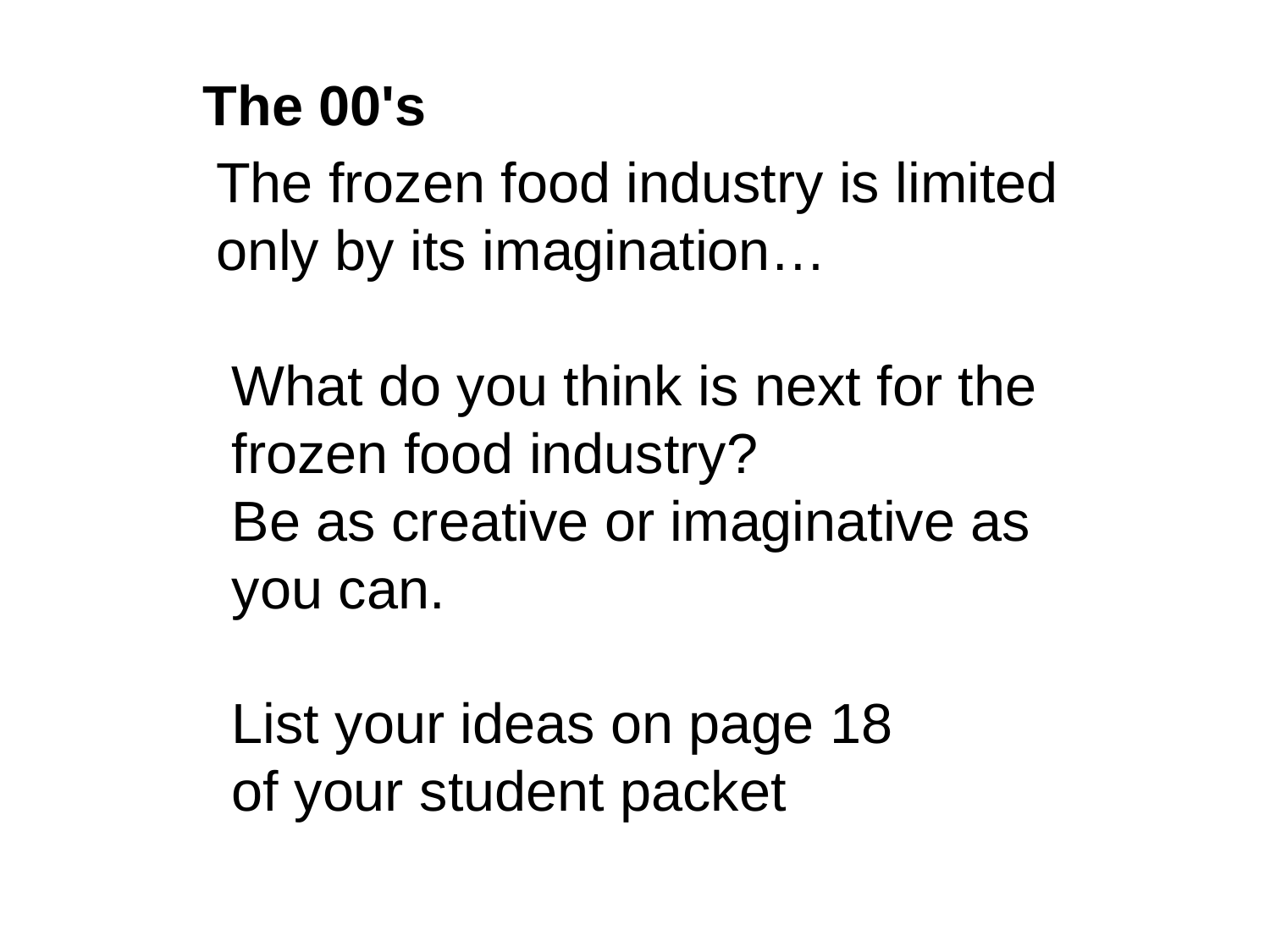

The 00's
             The frozen food industry is limited
             only by its imagination…

              What do you think is next for the
              frozen food industry?
              Be as creative or imaginative as
              you can.

              List your ideas on page 18
              of your student packet